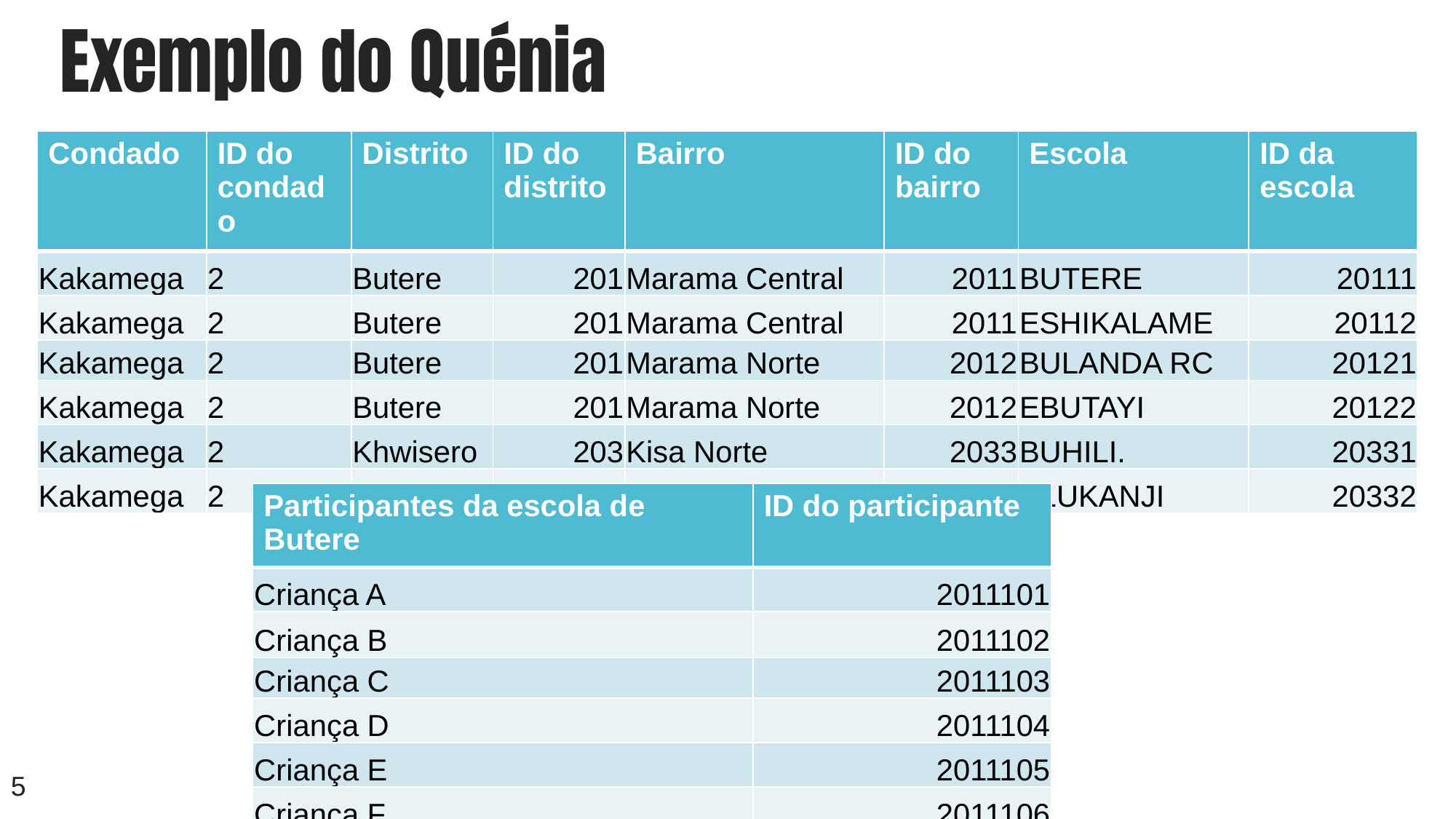

# Exemplo do Quénia
| Condado | ID do condado | Distrito | ID do distrito | Bairro | ID do bairro | Escola | ID da escola |
| --- | --- | --- | --- | --- | --- | --- | --- |
| Kakamega | 2 | Butere | 201 | Marama Central | 2011 | BUTERE | 20111 |
| Kakamega | 2 | Butere | 201 | Marama Central | 2011 | ESHIKALAME | 20112 |
| Kakamega | 2 | Butere | 201 | Marama Norte | 2012 | BULANDA RC | 20121 |
| Kakamega | 2 | Butere | 201 | Marama Norte | 2012 | EBUTAYI | 20122 |
| Kakamega | 2 | Khwisero | 203 | Kisa Norte | 2033 | BUHILI. | 20331 |
| Kakamega | 2 | Khwisero | 203 | Kisa Norte | 2033 | ELUKANJI | 20332 |

| Participantes da escola de Butere | ID do participante |
| --- | --- |
| Criança A | 2011101 |
| Criança B | 2011102 |
| Criança C | 2011103 |
| Criança D | 2011104 |
| Criança E | 2011105 |
| Criança F | 2011106 |
5